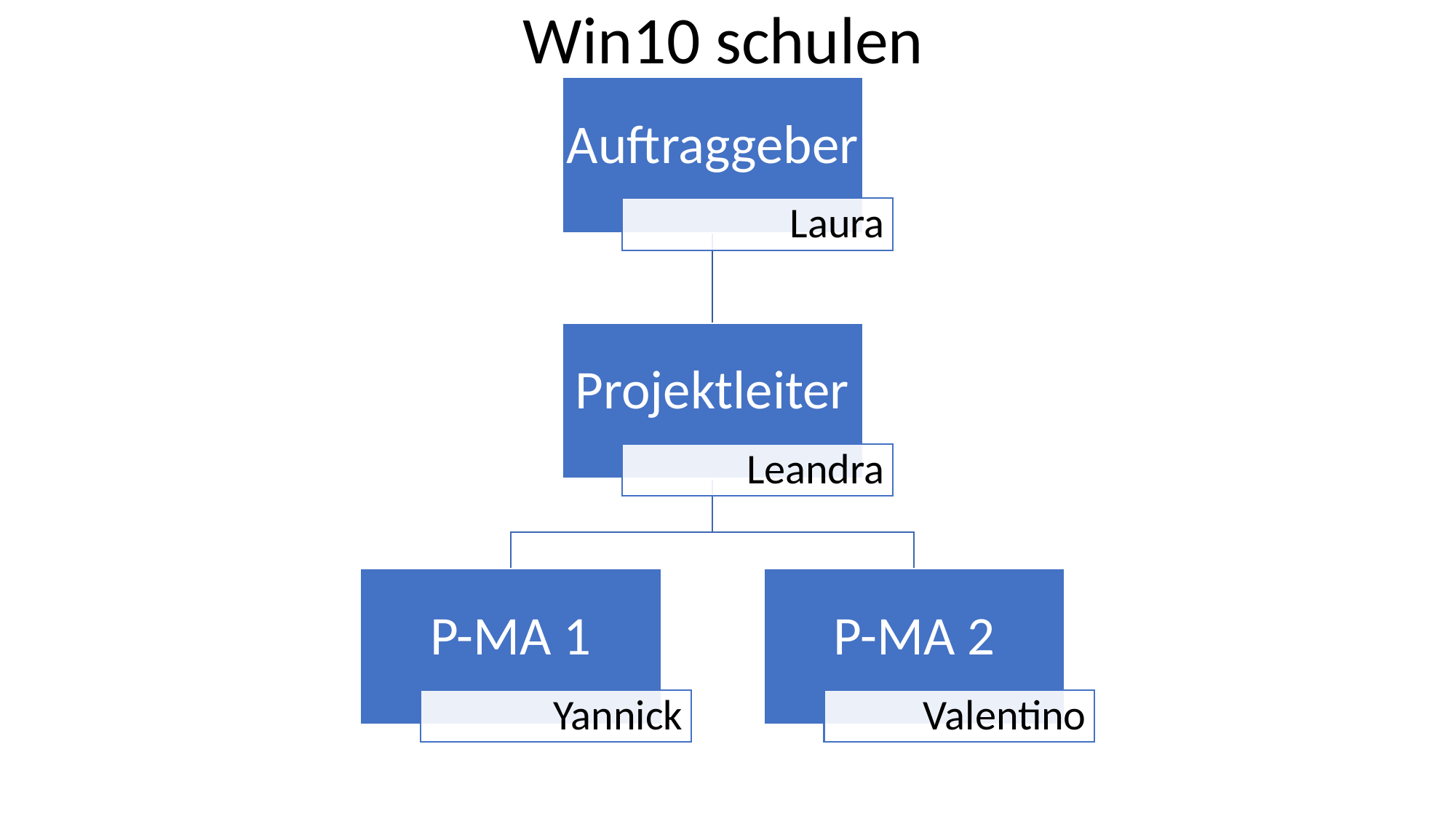

# Win10 schulen
Auftraggeber
Laura
Projektleiter
Leandra
P-MA 1
Yannick
P-MA 2
Valentino